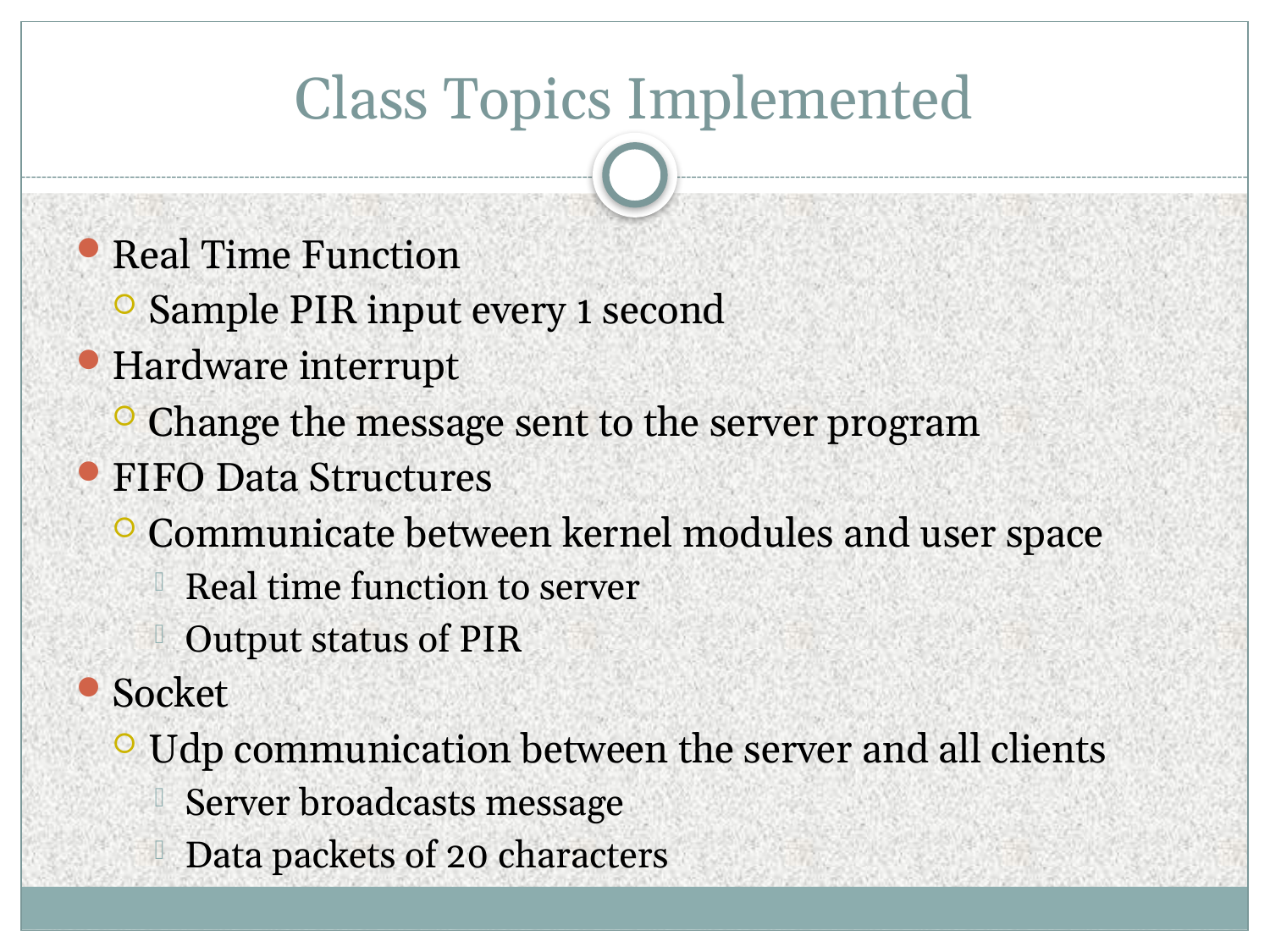

# Class Topics Implemented
Real Time Function
Sample PIR input every 1 second
Hardware interrupt
Change the message sent to the server program
FIFO Data Structures
Communicate between kernel modules and user space
Real time function to server
Output status of PIR
Socket
Udp communication between the server and all clients
Server broadcasts message
Data packets of 20 characters